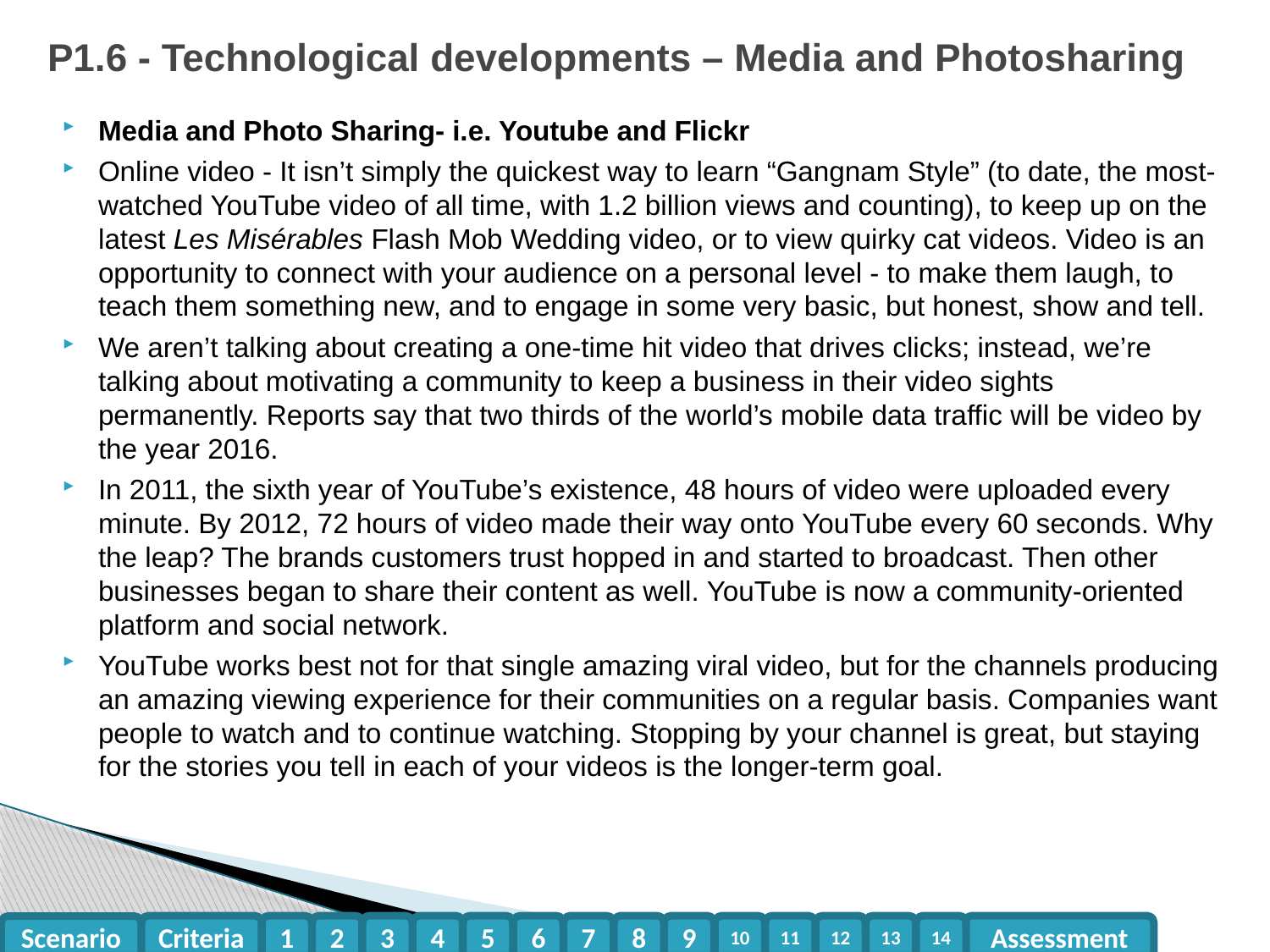

# P1.6 - Technological developments – Media and Photosharing
Media and Photo Sharing- i.e. Youtube and Flickr
Online video - It isn’t simply the quickest way to learn “Gangnam Style” (to date, the most-watched YouTube video of all time, with 1.2 billion views and counting), to keep up on the latest Les Misérables Flash Mob Wedding video, or to view quirky cat videos. Video is an opportunity to connect with your audience on a personal level - to make them laugh, to teach them something new, and to engage in some very basic, but honest, show and tell.
We aren’t talking about creating a one-time hit video that drives clicks; instead, we’re talking about motivating a community to keep a business in their video sights permanently. Reports say that two thirds of the world’s mobile data traffic will be video by the year 2016.
In 2011, the sixth year of YouTube’s existence, 48 hours of video were uploaded every minute. By 2012, 72 hours of video made their way onto YouTube every 60 seconds. Why the leap? The brands customers trust hopped in and started to broadcast. Then other businesses began to share their content as well. YouTube is now a community-oriented platform and social network.
YouTube works best not for that single amazing viral video, but for the channels producing an amazing viewing experience for their communities on a regular basis. Companies want people to watch and to continue watching. Stopping by your channel is great, but staying for the stories you tell in each of your videos is the longer-term goal.